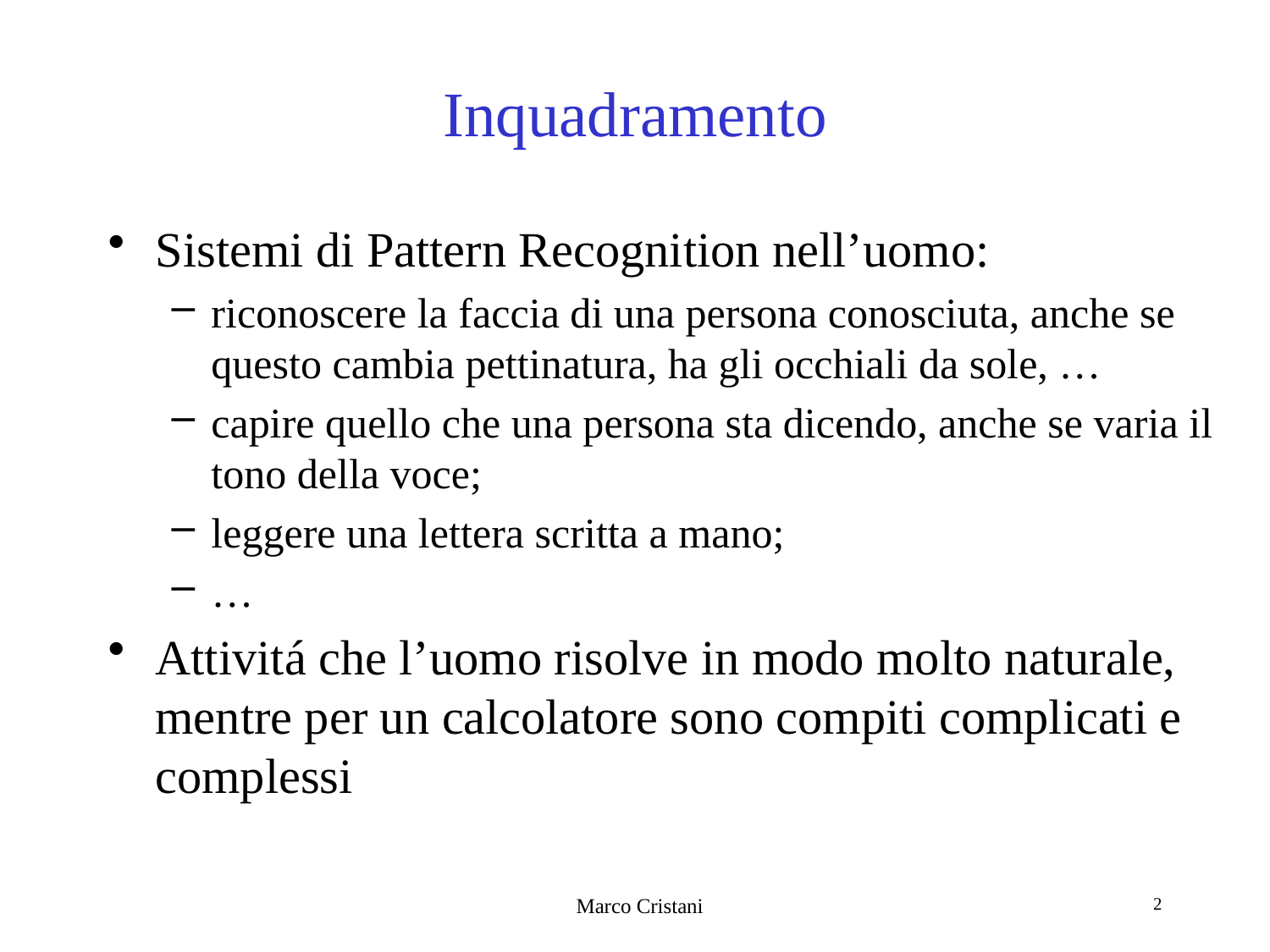

# Inquadramento
Sistemi di Pattern Recognition nell’uomo:
riconoscere la faccia di una persona conosciuta, anche se questo cambia pettinatura, ha gli occhiali da sole, …
capire quello che una persona sta dicendo, anche se varia il tono della voce;
leggere una lettera scritta a mano;
…
Attivitá che l’uomo risolve in modo molto naturale, mentre per un calcolatore sono compiti complicati e complessi
Marco Cristani
2